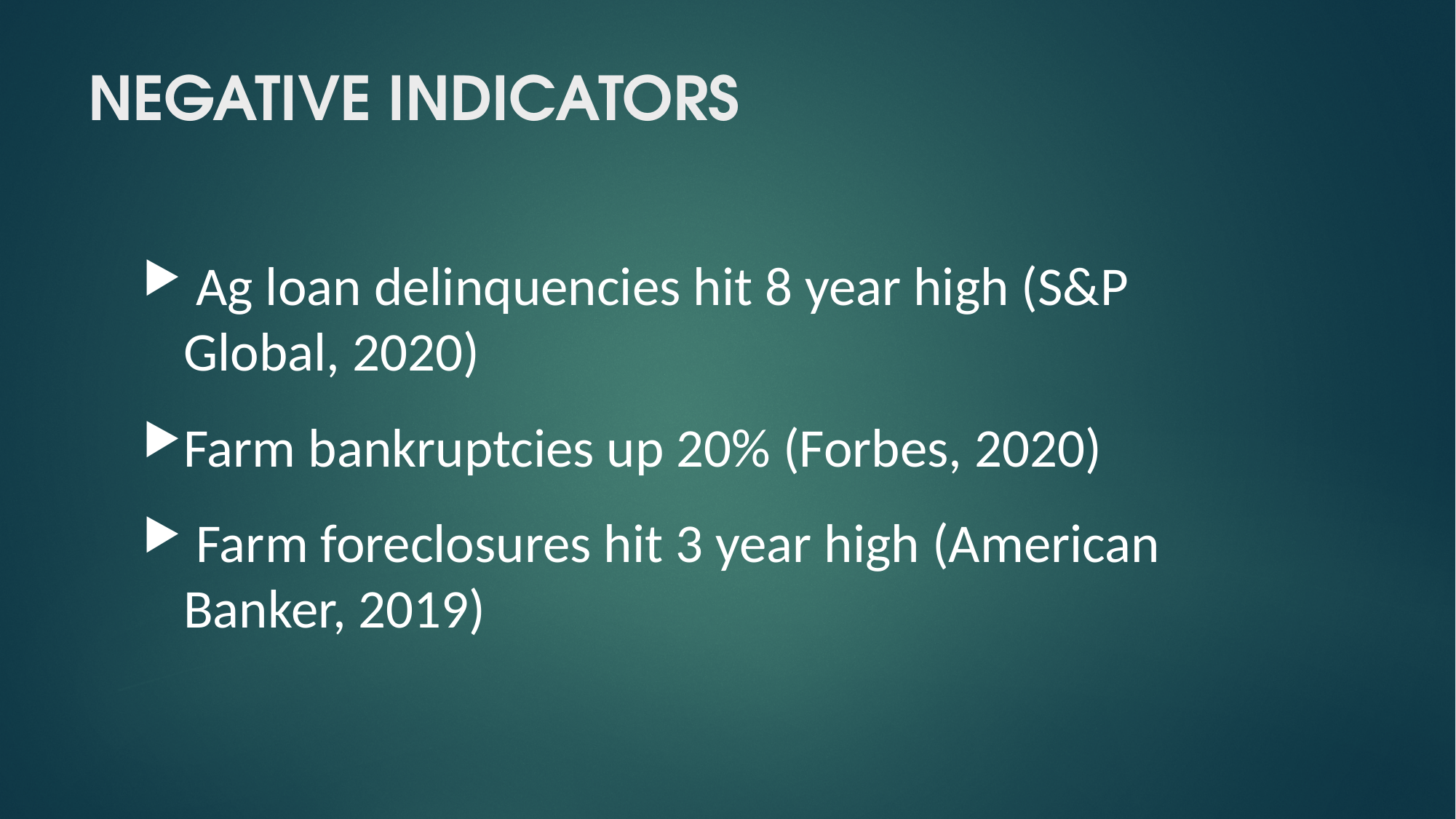

# NEGATIVE INDICATORS
 Ag loan delinquencies hit 8 year high (S&P Global, 2020)
Farm bankruptcies up 20% (Forbes, 2020)
 Farm foreclosures hit 3 year high (American Banker, 2019)